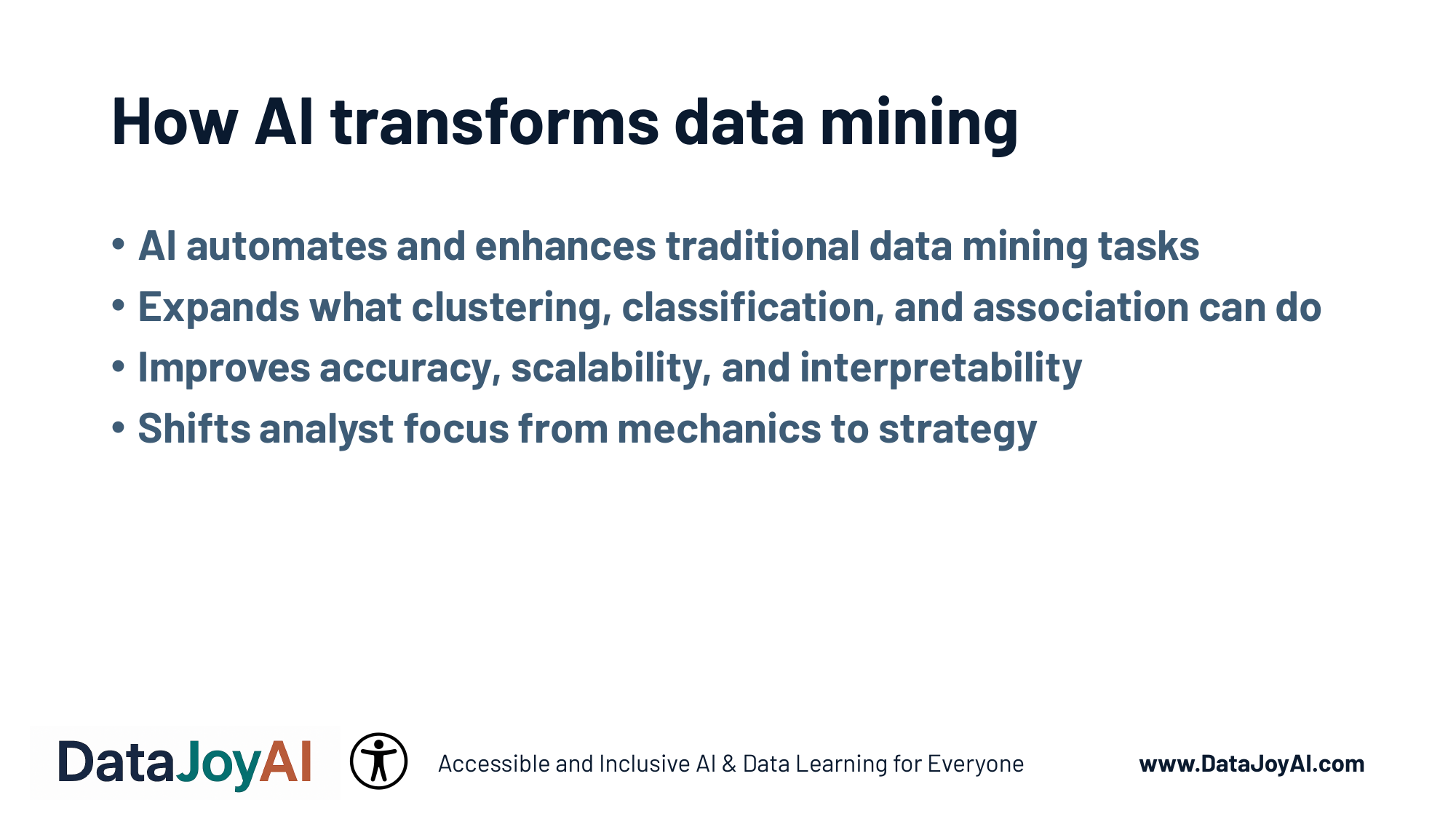

# How AI transforms data mining
AI automates and enhances traditional data mining tasks
Expands what clustering, classification, and association can do
Improves accuracy, scalability, and interpretability
Shifts analyst focus from mechanics to strategy